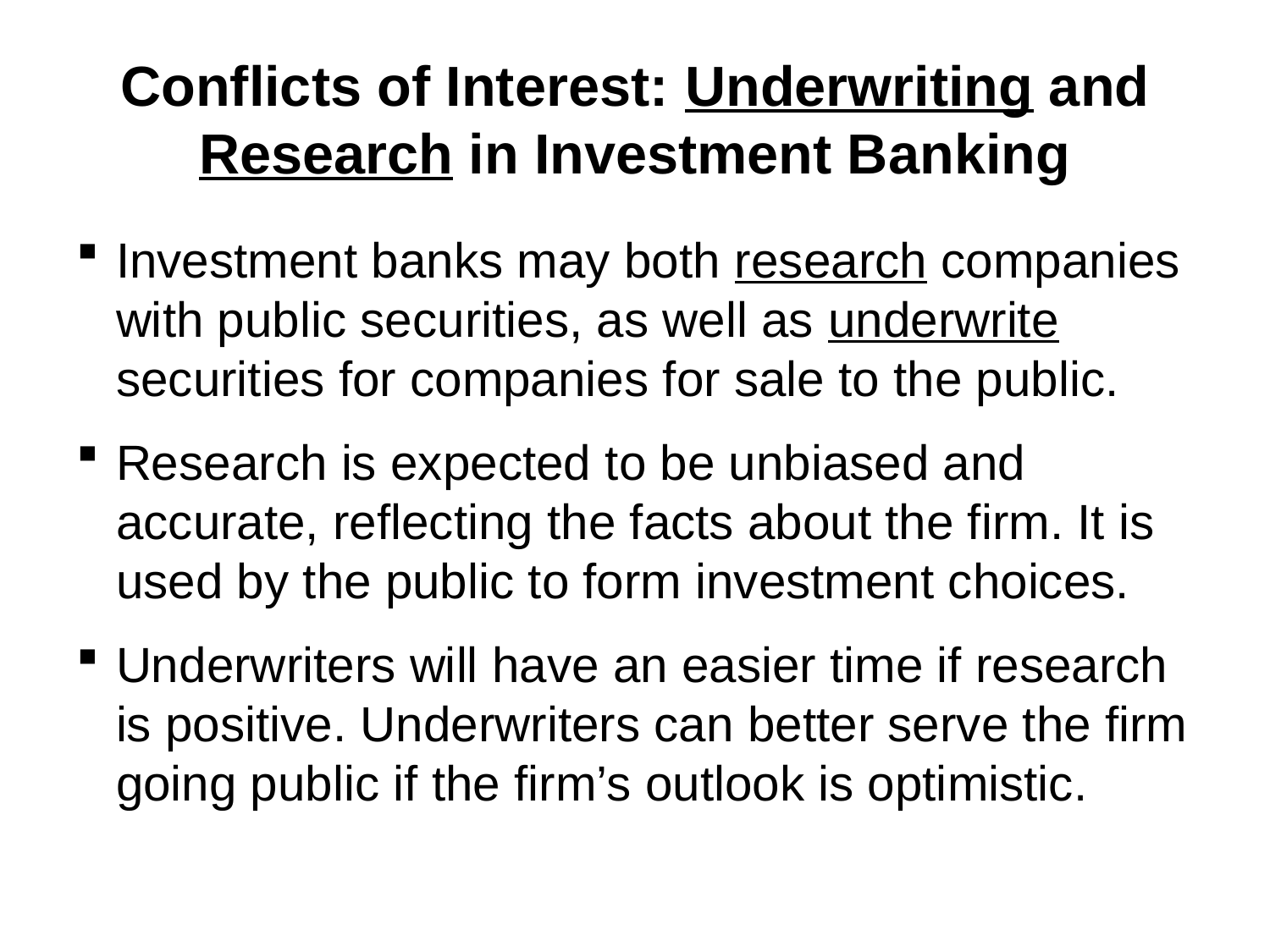

# Conflicts of Interest: Underwriting and Research in Investment Banking
Investment banks may both research companies with public securities, as well as underwrite securities for companies for sale to the public.
Research is expected to be unbiased and accurate, reflecting the facts about the firm. It is used by the public to form investment choices.
Underwriters will have an easier time if research is positive. Underwriters can better serve the firm going public if the firm’s outlook is optimistic.